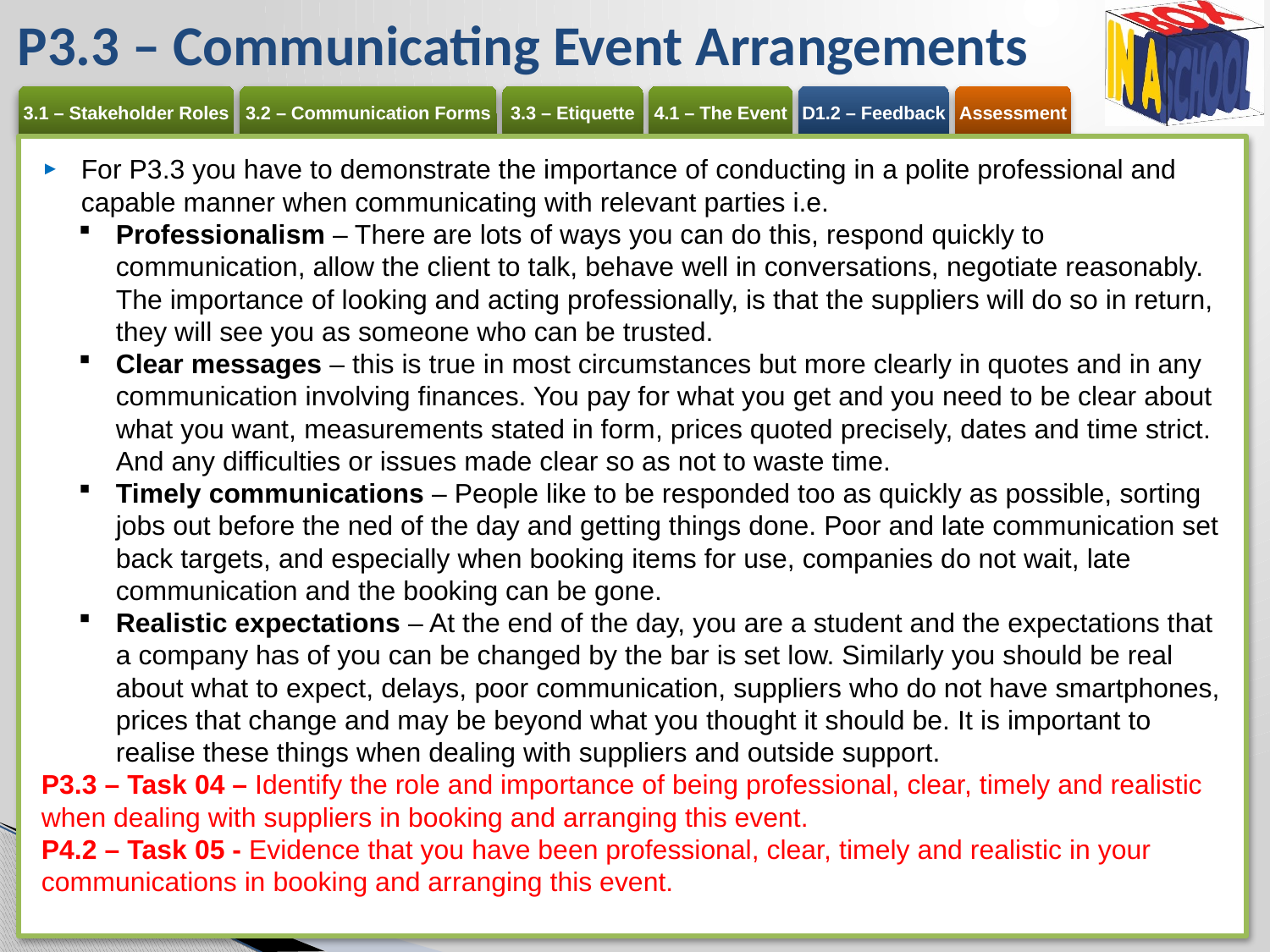

# P3.3 – Communicating Event Arrangements
For P3.3 you have to demonstrate the importance of conducting in a polite professional and capable manner when communicating with relevant parties i.e.
Professionalism – There are lots of ways you can do this, respond quickly to communication, allow the client to talk, behave well in conversations, negotiate reasonably. The importance of looking and acting professionally, is that the suppliers will do so in return, they will see you as someone who can be trusted.
Clear messages – this is true in most circumstances but more clearly in quotes and in any communication involving finances. You pay for what you get and you need to be clear about what you want, measurements stated in form, prices quoted precisely, dates and time strict. And any difficulties or issues made clear so as not to waste time.
Timely communications – People like to be responded too as quickly as possible, sorting jobs out before the ned of the day and getting things done. Poor and late communication set back targets, and especially when booking items for use, companies do not wait, late communication and the booking can be gone.
Realistic expectations – At the end of the day, you are a student and the expectations that a company has of you can be changed by the bar is set low. Similarly you should be real about what to expect, delays, poor communication, suppliers who do not have smartphones, prices that change and may be beyond what you thought it should be. It is important to realise these things when dealing with suppliers and outside support.
P3.3 – Task 04 – Identify the role and importance of being professional, clear, timely and realistic when dealing with suppliers in booking and arranging this event.
P4.2 – Task 05 - Evidence that you have been professional, clear, timely and realistic in your communications in booking and arranging this event.